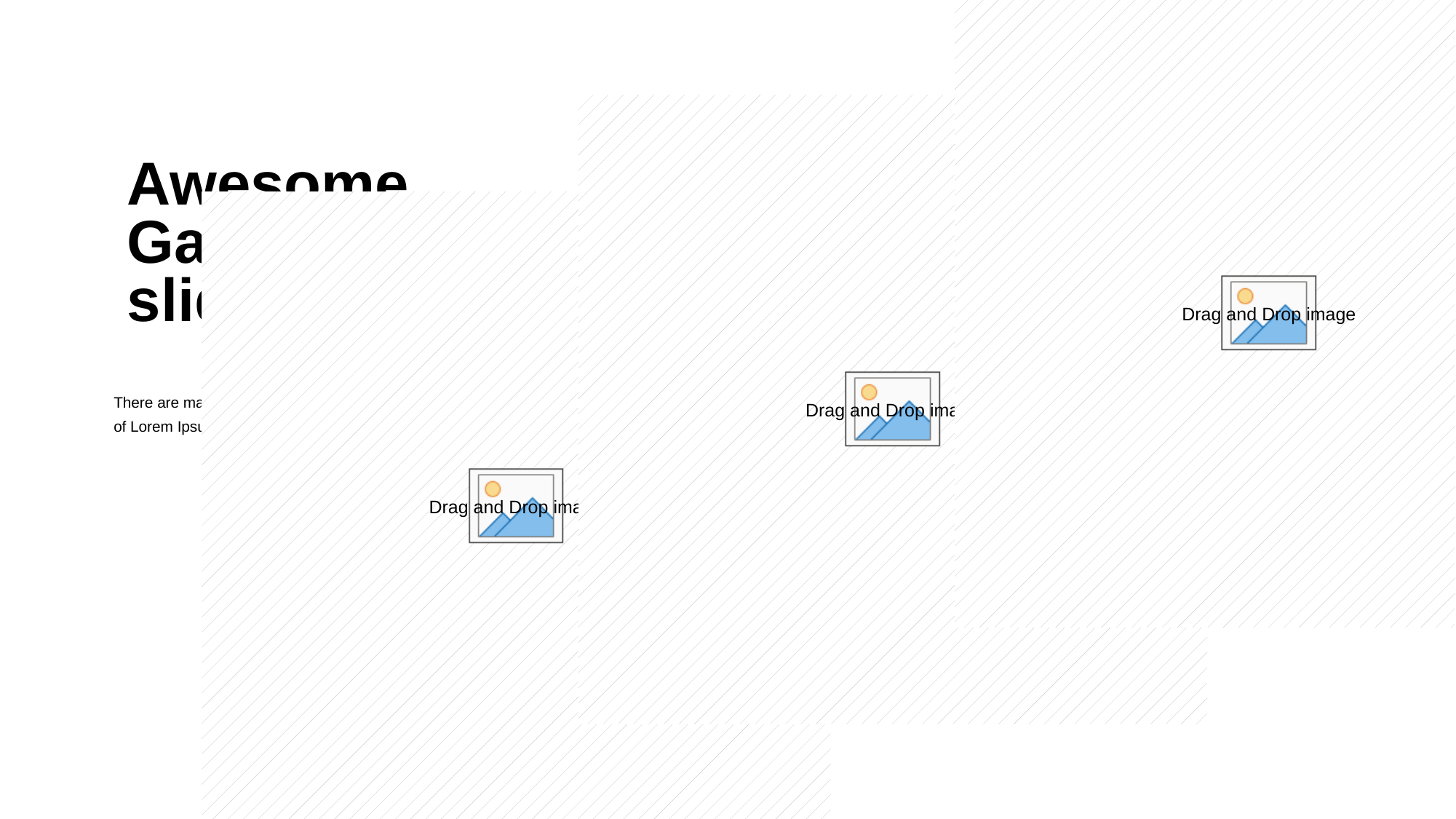

Awesome
Gallery
slide

There are many variations of passages of Lorem Ipsum available, but the.